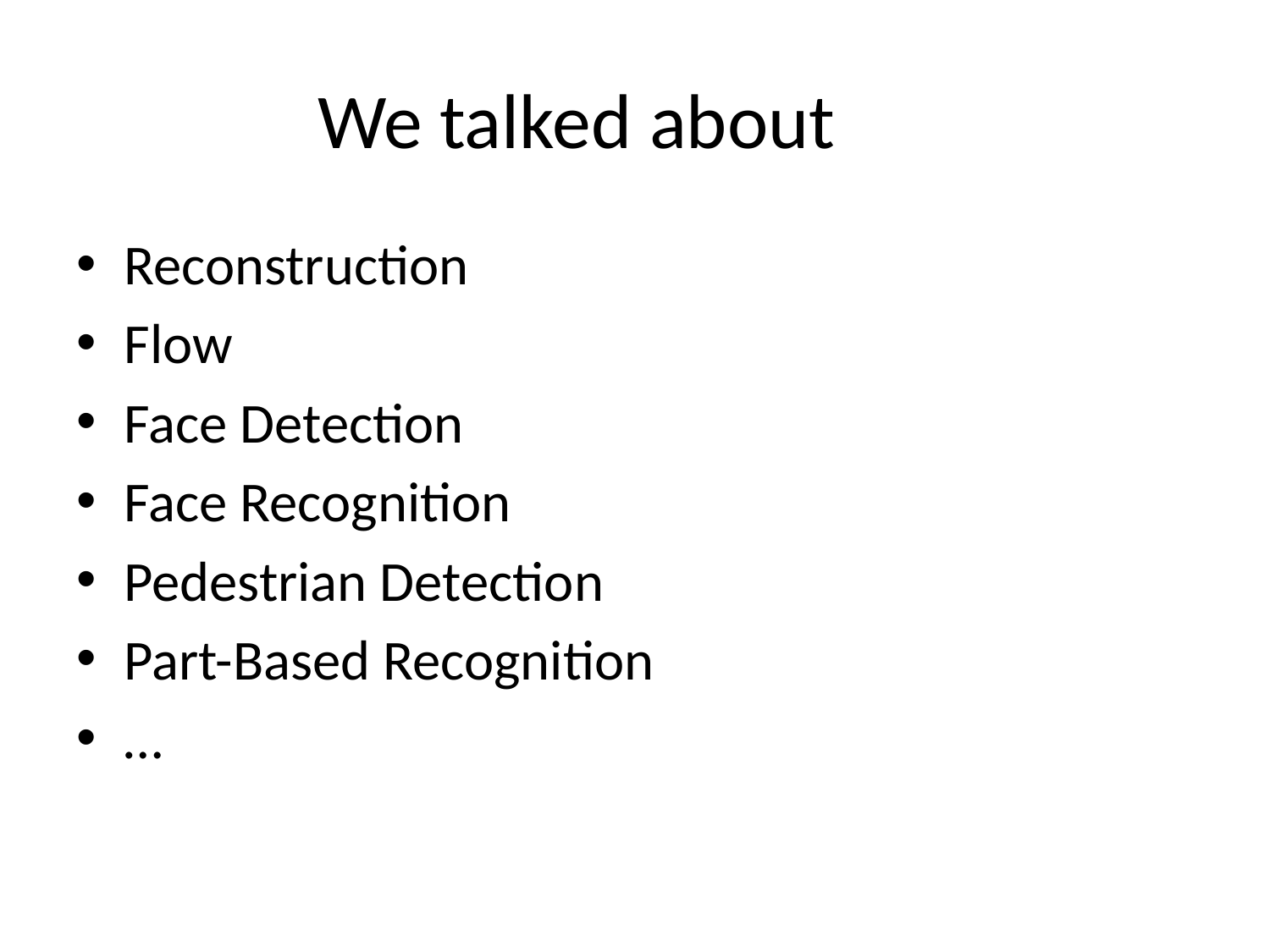

# We talked about
Reconstruction
Flow
Face Detection
Face Recognition
Pedestrian Detection
Part-Based Recognition
…